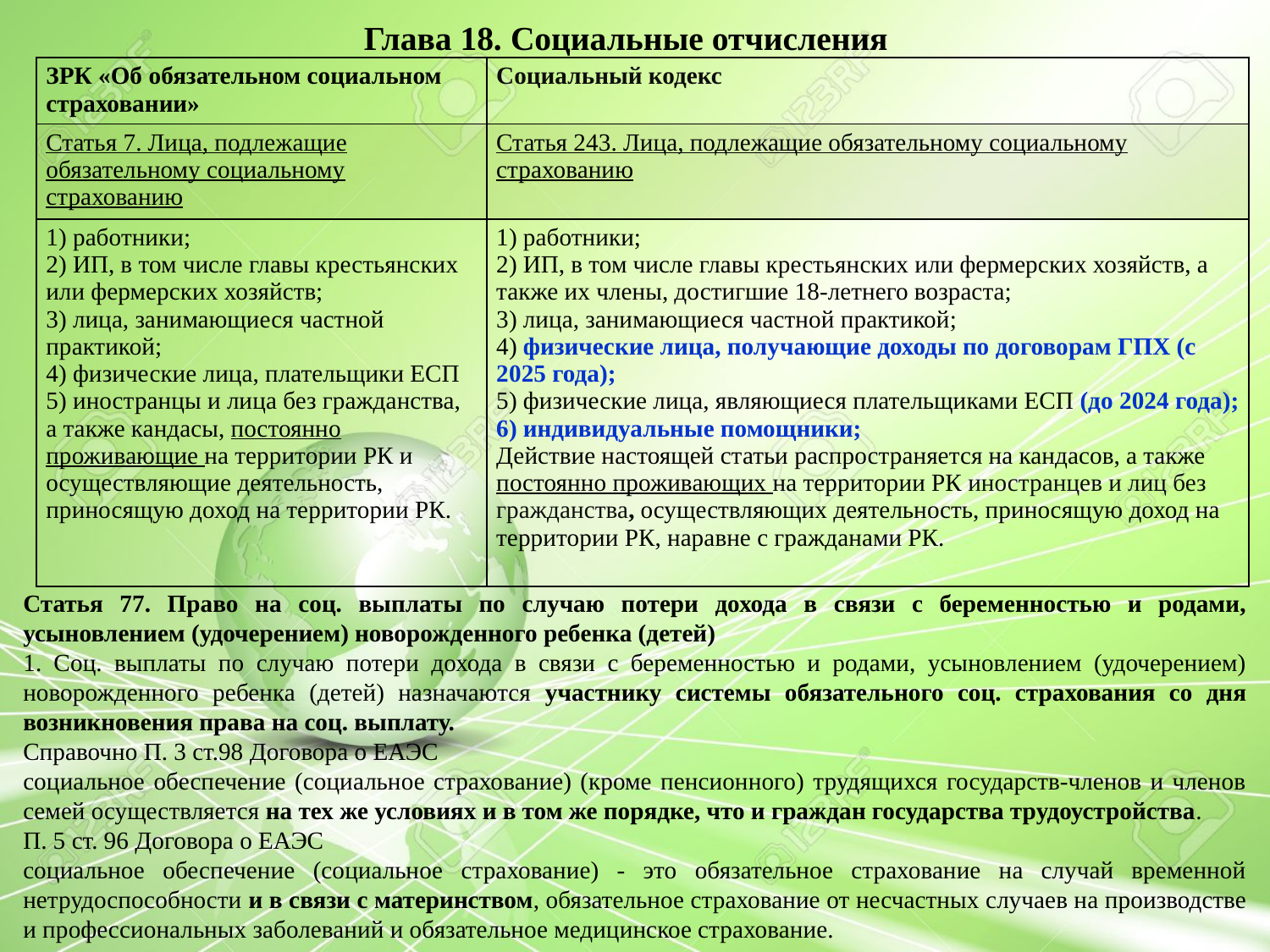

# Глава 18. Социальные отчисления
| ЗРК «Об обязательном социальном страховании» | Социальный кодекс |
| --- | --- |
| Статья 7. Лица, подлежащие обязательному социальному страхованию | Статья 243. Лица, подлежащие обязательному социальному страхованию |
| 1) работники; 2) ИП, в том числе главы крестьянских или фермерских хозяйств; 3) лица, занимающиеся частной практикой; 4) физические лица, плательщики ЕСП 5) иностранцы и лица без гражданства, а также кандасы, постоянно проживающие на территории РК и осуществляющие деятельность, приносящую доход на территории РК. | 1) работники; 2) ИП, в том числе главы крестьянских или фермерских хозяйств, а также их члены, достигшие 18-летнего возраста; 3) лица, занимающиеся частной практикой; 4) физические лица, получающие доходы по договорам ГПХ (с 2025 года); 5) физические лица, являющиеся плательщиками ЕСП (до 2024 года); 6) индивидуальные помощники; Действие настоящей статьи распространяется на кандасов, а также постоянно проживающих на территории РК иностранцев и лиц без гражданства, осуществляющих деятельность, приносящую доход на территории РК, наравне с гражданами РК. |
Статья 77. Право на соц. выплаты по случаю потери дохода в связи с беременностью и родами, усыновлением (удочерением) новорожденного ребенка (детей)
1. Соц. выплаты по случаю потери дохода в связи с беременностью и родами, усыновлением (удочерением) новорожденного ребенка (детей) назначаются участнику системы обязательного соц. страхования со дня возникновения права на соц. выплату.
Справочно П. 3 ст.98 Договора о ЕАЭС
социальное обеспечение (социальное страхование) (кроме пенсионного) трудящихся государств-членов и членов семей осуществляется на тех же условиях и в том же порядке, что и граждан государства трудоустройства.
П. 5 ст. 96 Договора о ЕАЭС
социальное обеспечение (социальное страхование) - это обязательное страхование на случай временной нетрудоспособности и в связи с материнством, обязательное страхование от несчастных случаев на производстве и профессиональных заболеваний и обязательное медицинское страхование.